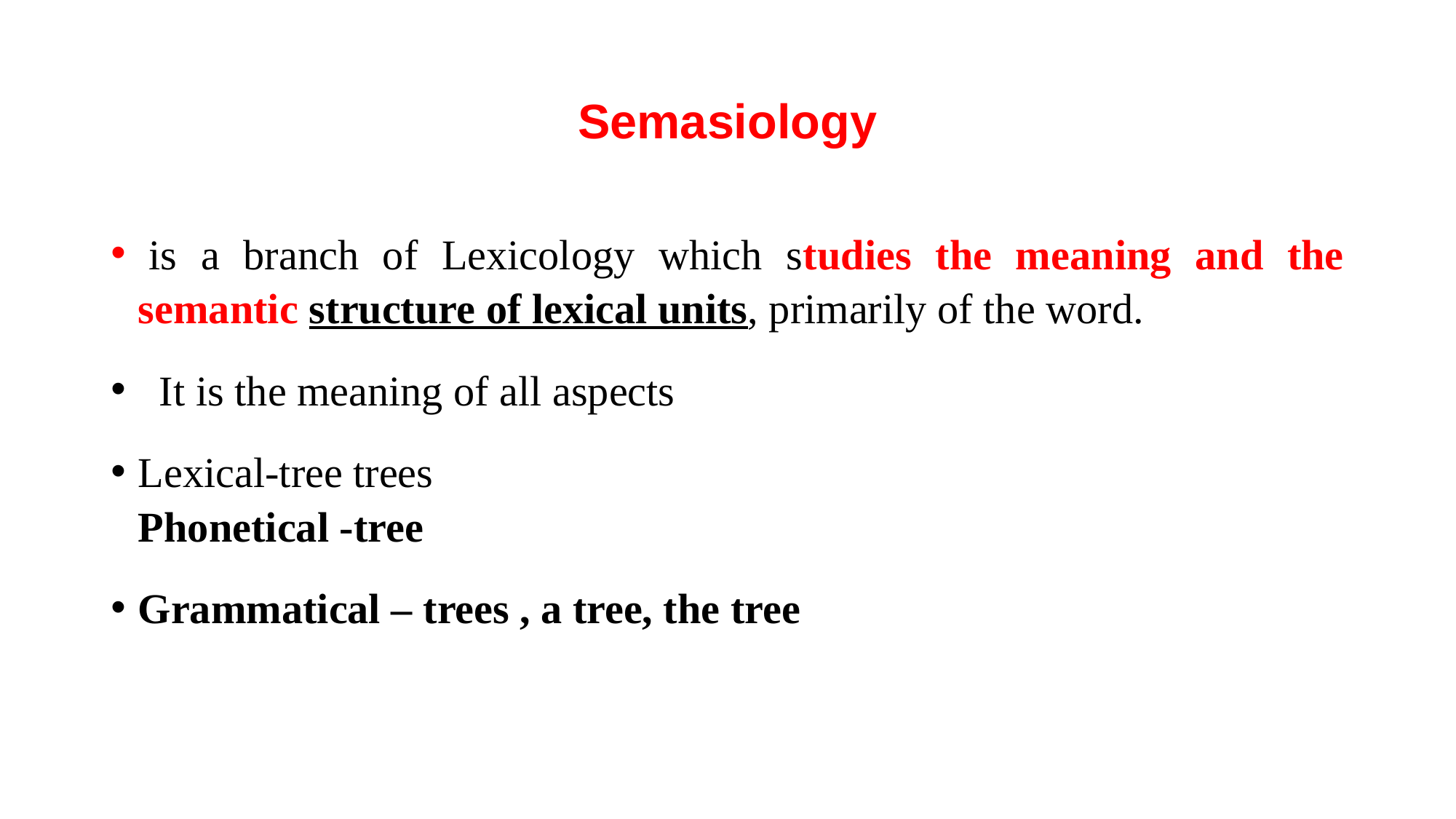

# Semasiology
 is a branch of Lexicology which studies the meaning and the semantic structure of lexical units, primarily of the word.
  It is the meaning of all aspects
Lexical-tree trees
Phonetical -tree
Grammatical – trees , a tree, the tree